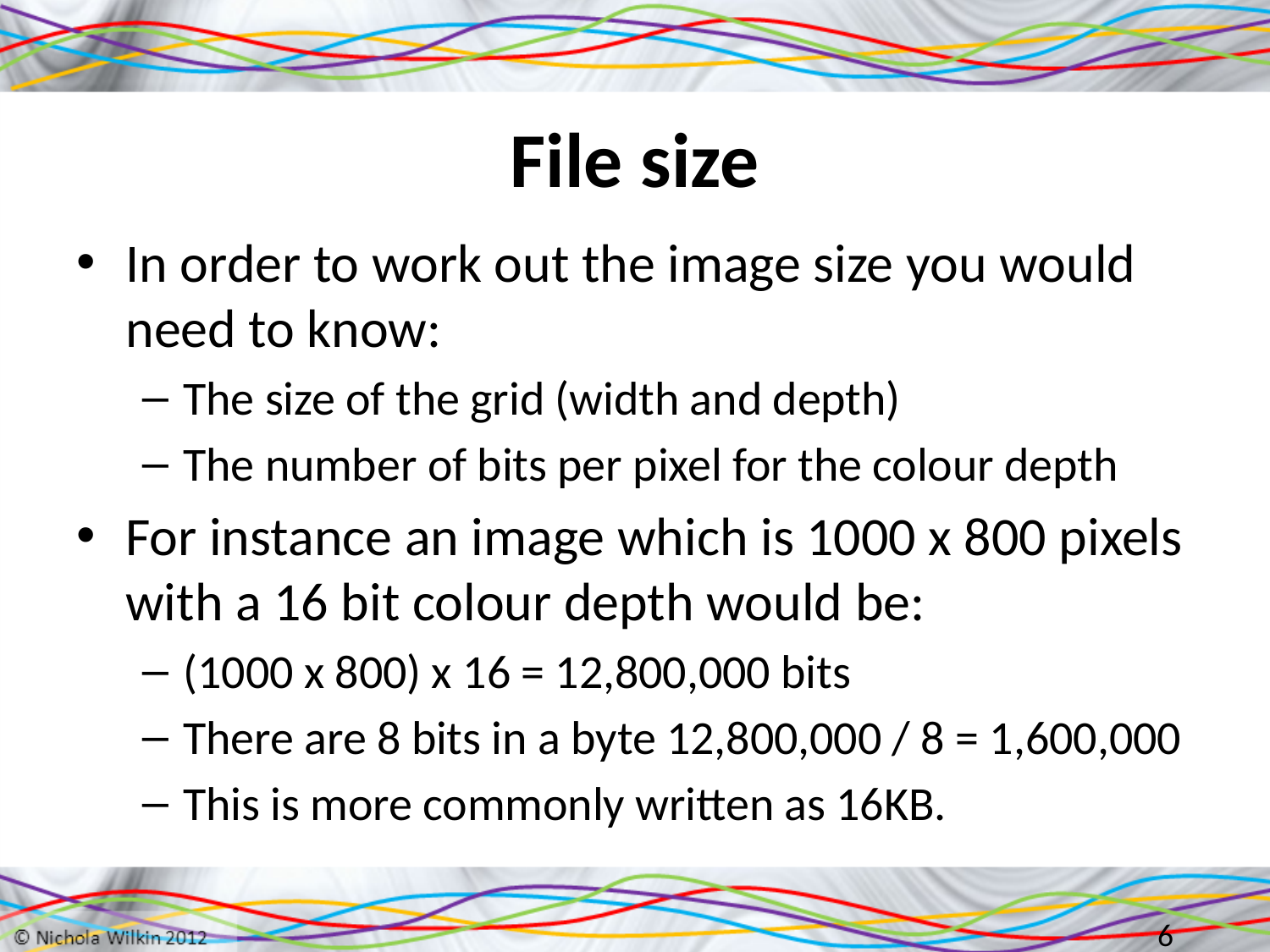

# File size
In order to work out the image size you would need to know:
The size of the grid (width and depth)
The number of bits per pixel for the colour depth
For instance an image which is 1000 x 800 pixels with a 16 bit colour depth would be:
(1000 x 800) x 16 = 12,800,000 bits
There are 8 bits in a byte 12,800,000 / 8 = 1,600,000
This is more commonly written as 16KB.
6